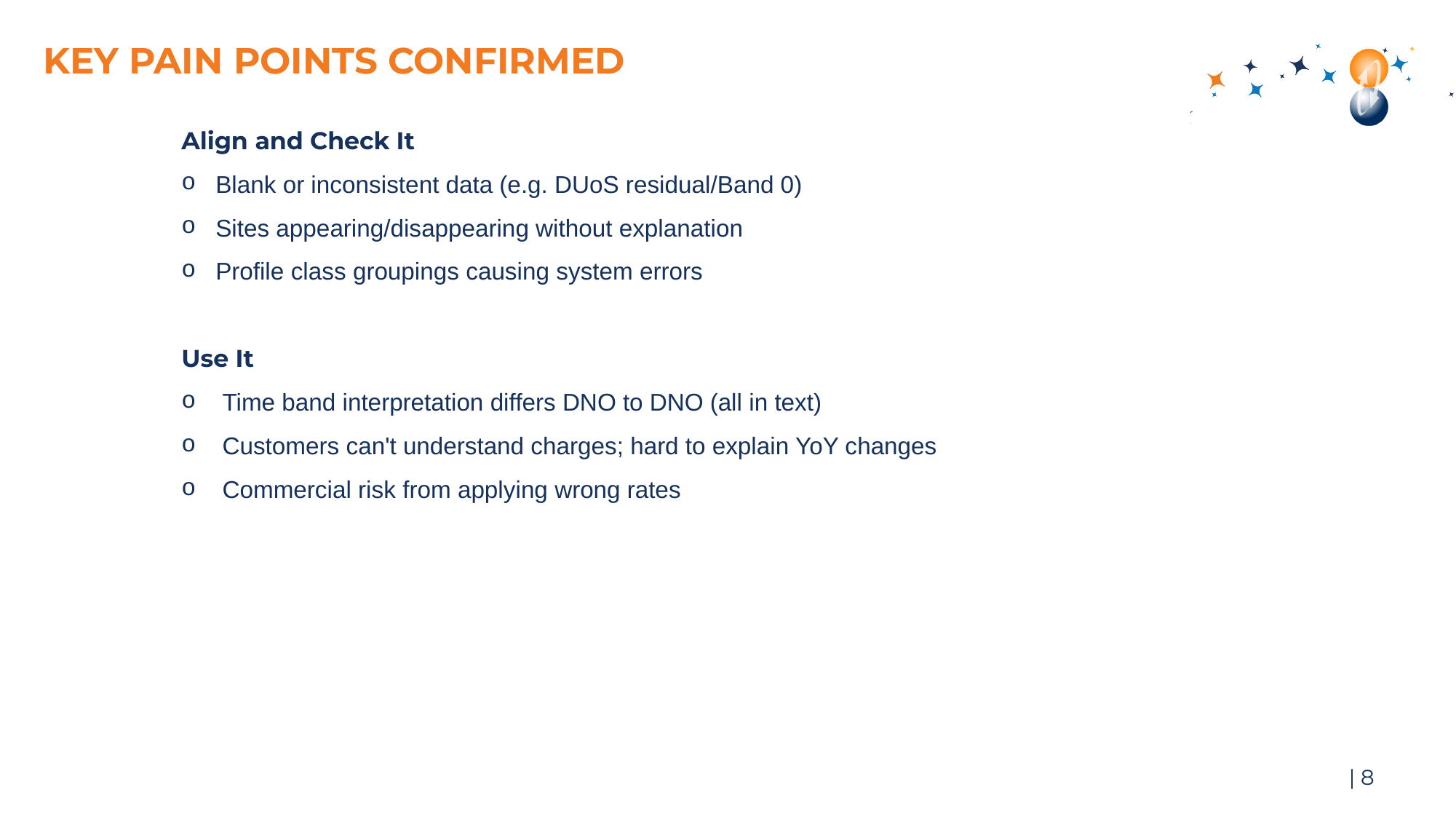

# KEY PAIN POINTS CONFIRMED
Align and Check It
Blank or inconsistent data (e.g. DUoS residual/Band 0)
Sites appearing/disappearing without explanation
Profile class groupings causing system errors

Use It
Time band interpretation differs DNO to DNO (all in text)
Customers can't understand charges; hard to explain YoY changes
Commercial risk from applying wrong rates